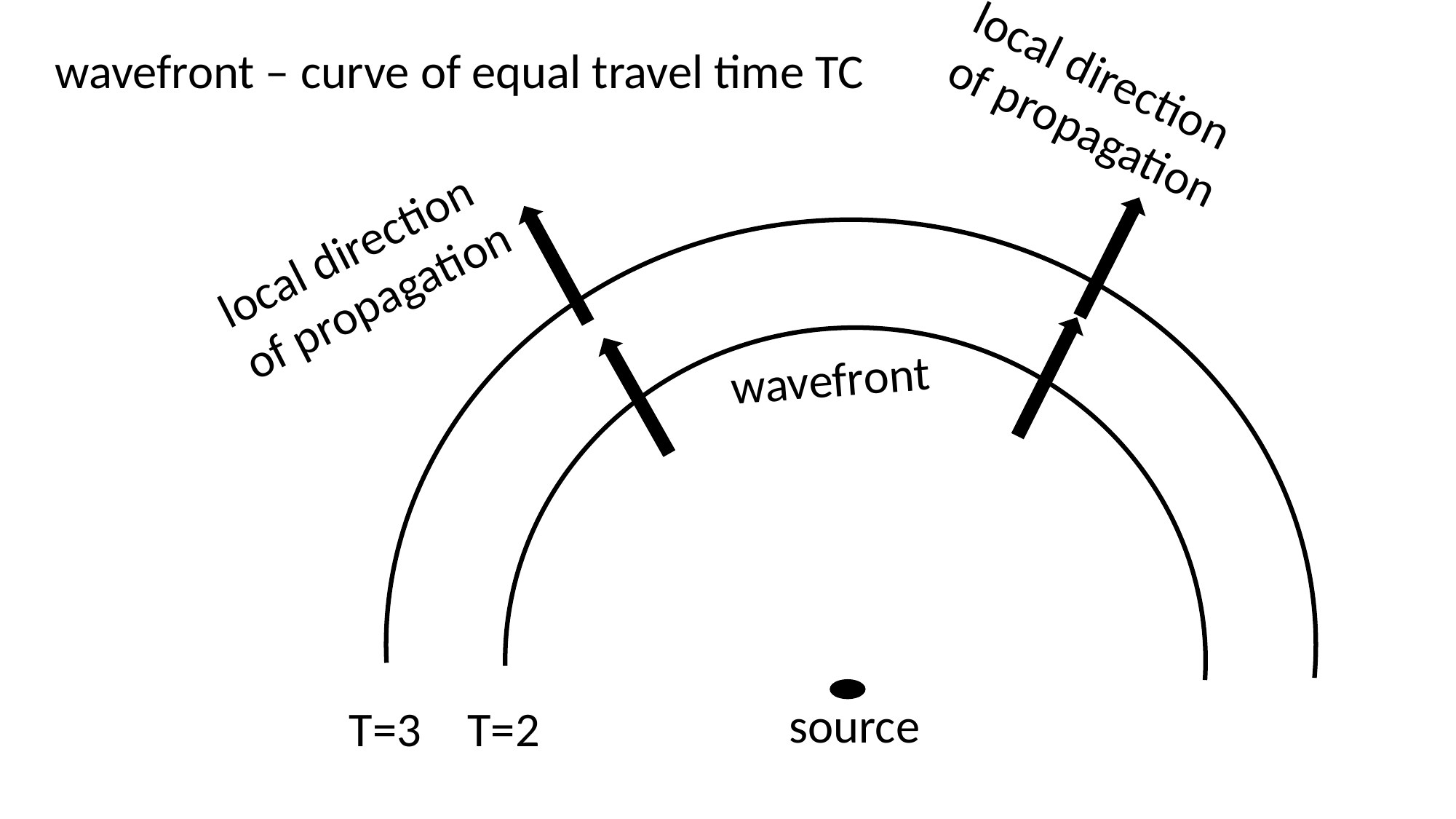

wavefront – curve of equal travel time TC
local direction
of propagation
local direction
of propagation

wavefront

source
T=3
T=2